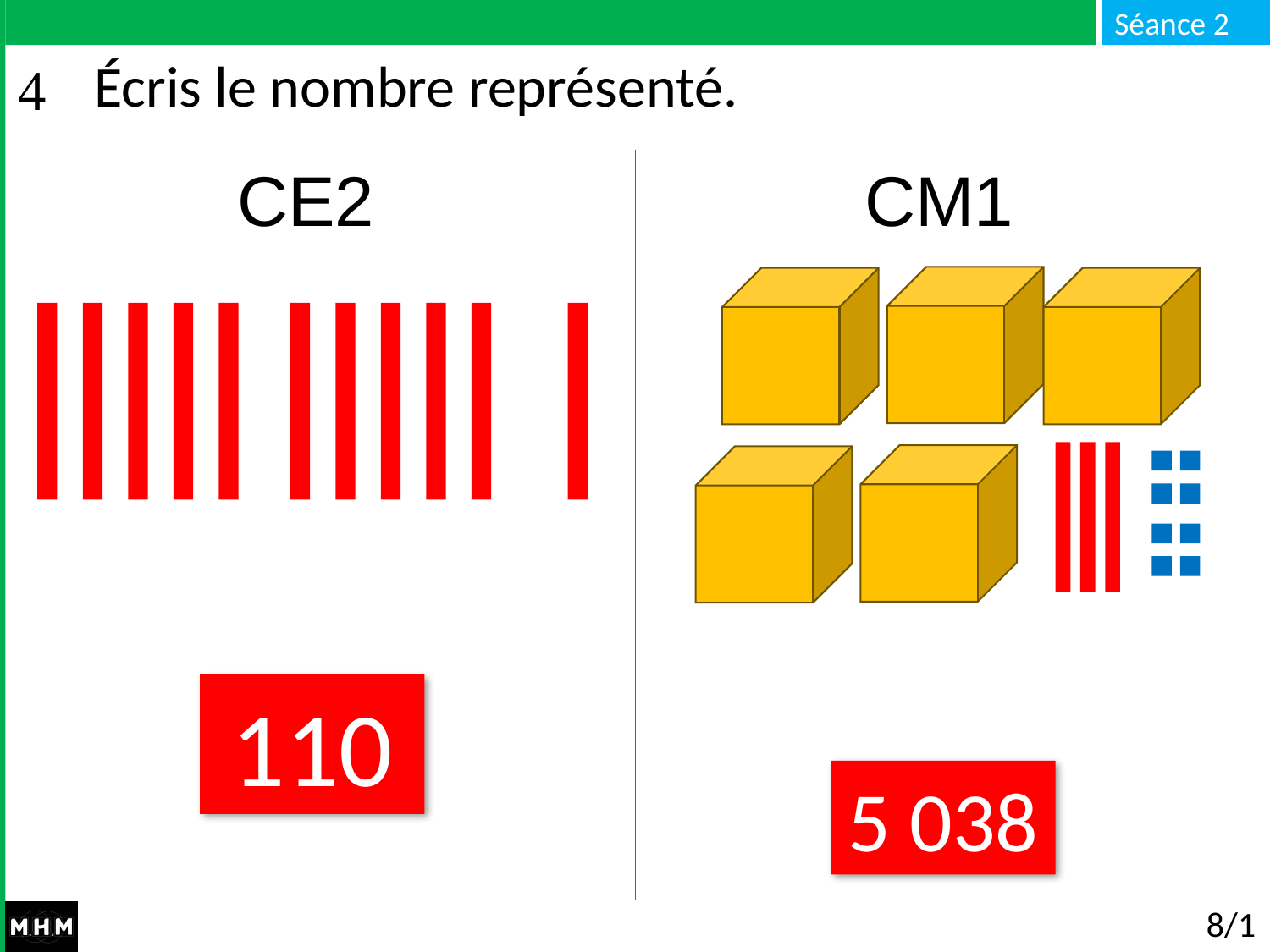

# Écris le nombre représenté.
CE2                         CM1

110
5 038
8/10